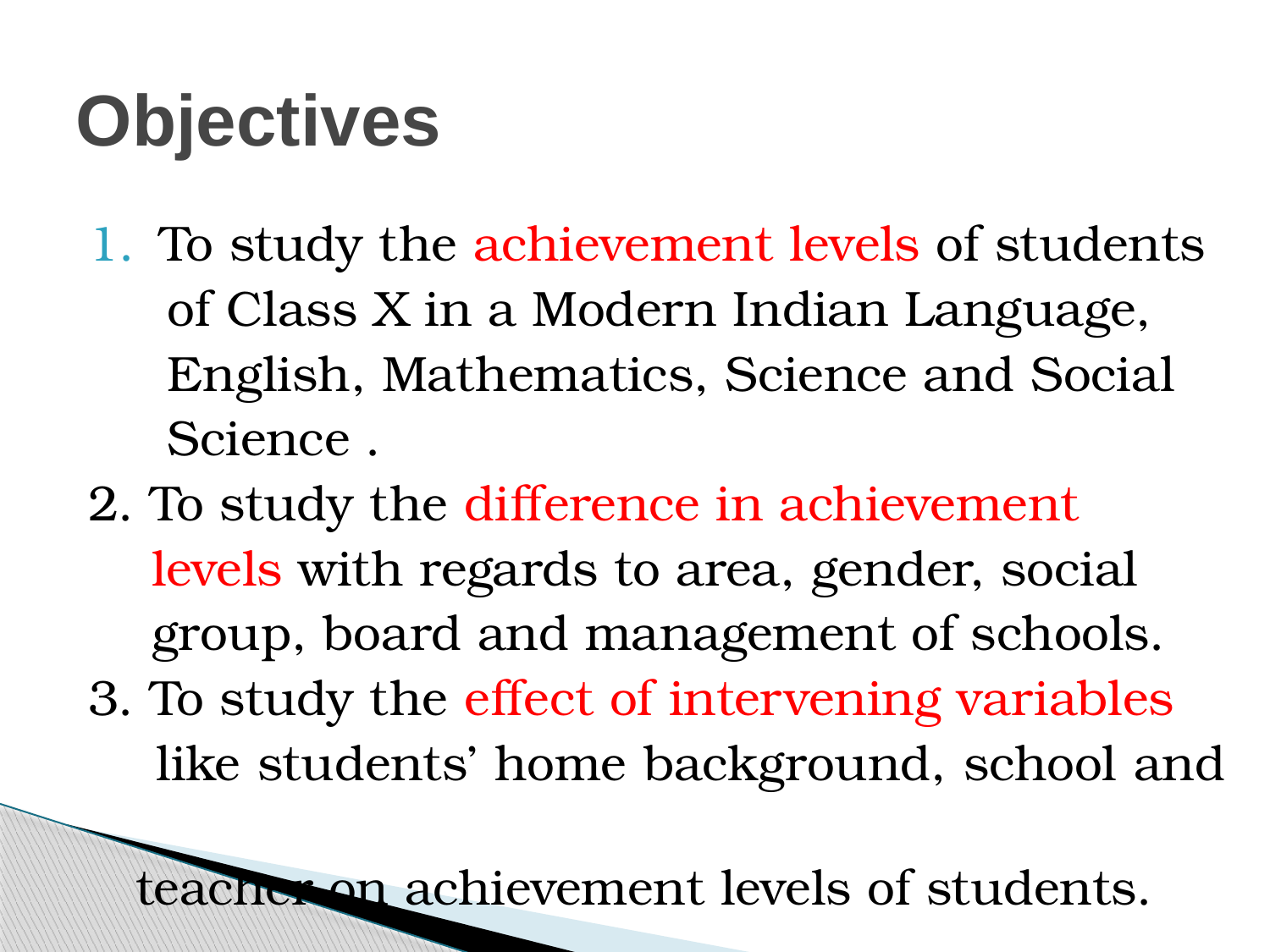

# Objectives
To study the achievement levels of students
     of Class X in a Modern Indian Language,
     English, Mathematics, Science and Social
     Science .
2. To study the difference in achievement
    levels with regards to area, gender, social
    group, board and management of schools.
3. To study the effect of intervening variables
    like students’ home background, school and
   teacher on achievement levels of students.